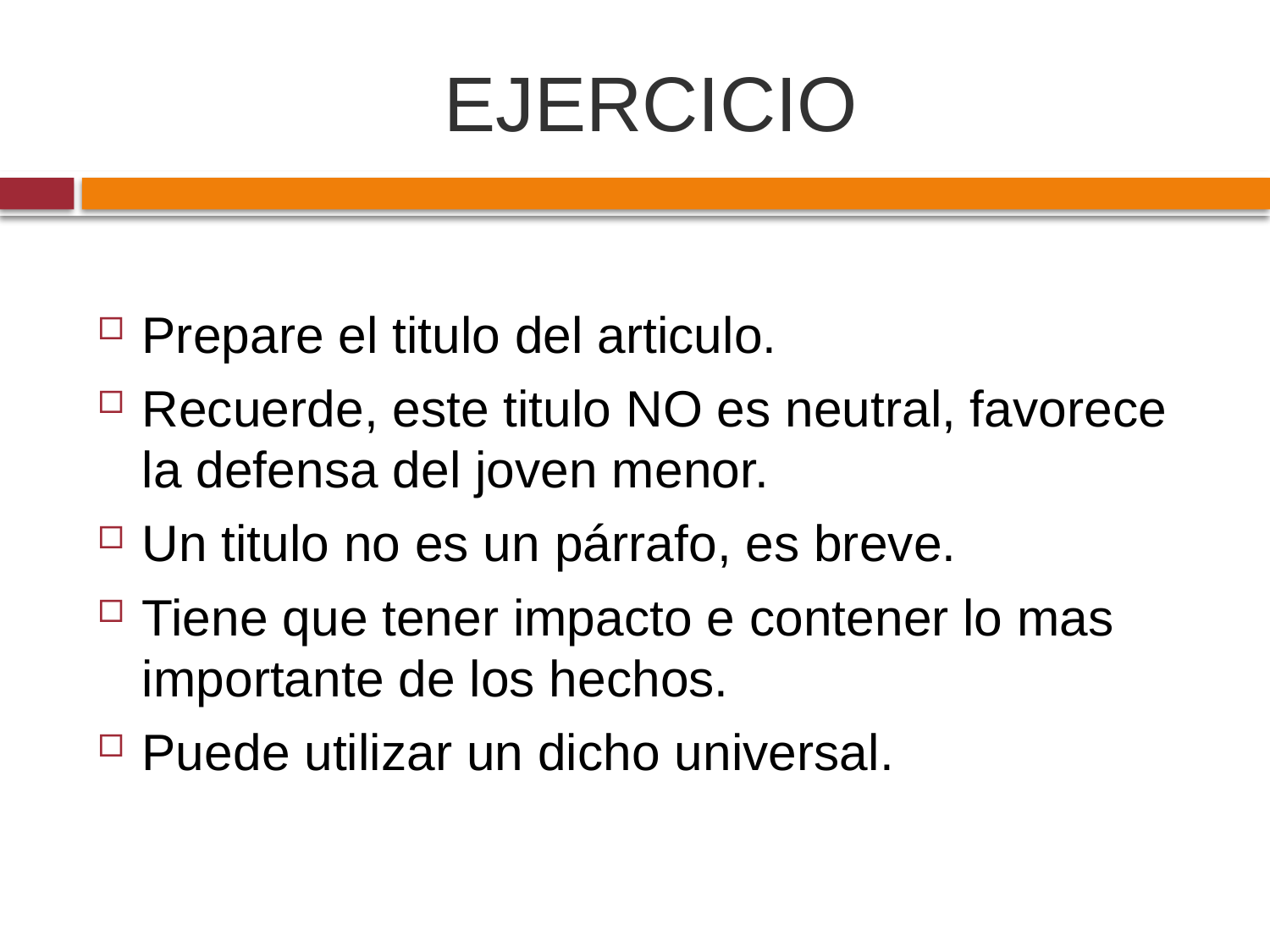

# EJERCICIO

Prepare el titulo del articulo.
Recuerde, este titulo NO es neutral, favorece la defensa del joven menor.
Un titulo no es un párrafo, es breve.
Tiene que tener impacto e contener lo mas importante de los hechos.
Puede utilizar un dicho universal.